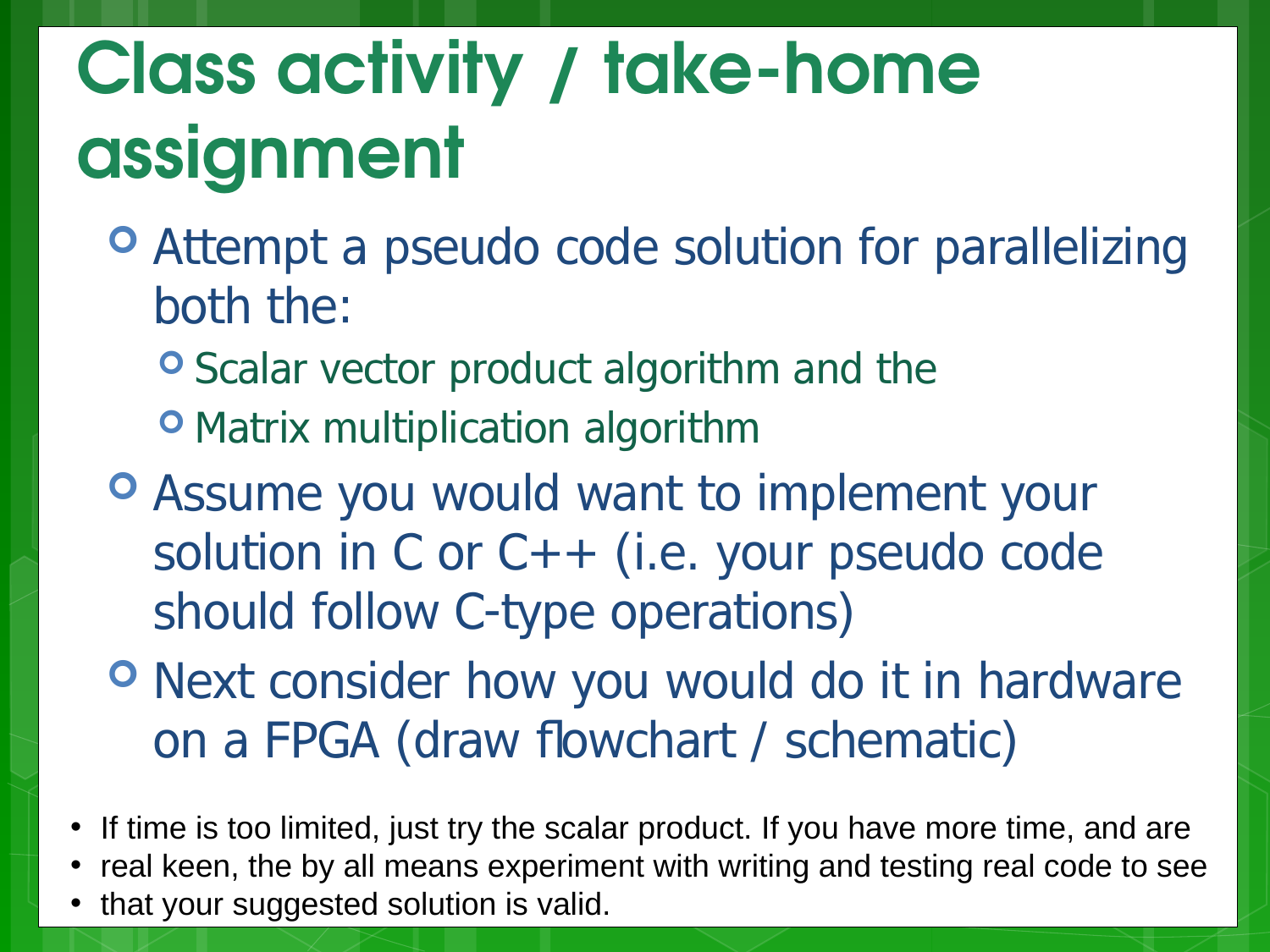

# Class activity / take-home assignment
Attempt a pseudo code solution for parallelizing both the:
Scalar vector product algorithm and the
Matrix multiplication algorithm
Assume you would want to implement your solution in C or C++ (i.e. your pseudo code should follow C-type operations)
Next consider how you would do it in hardware on a FPGA (draw flowchart / schematic)
If time is too limited, just try the scalar product. If you have more time, and are
real keen, the by all means experiment with writing and testing real code to see
that your suggested solution is valid.